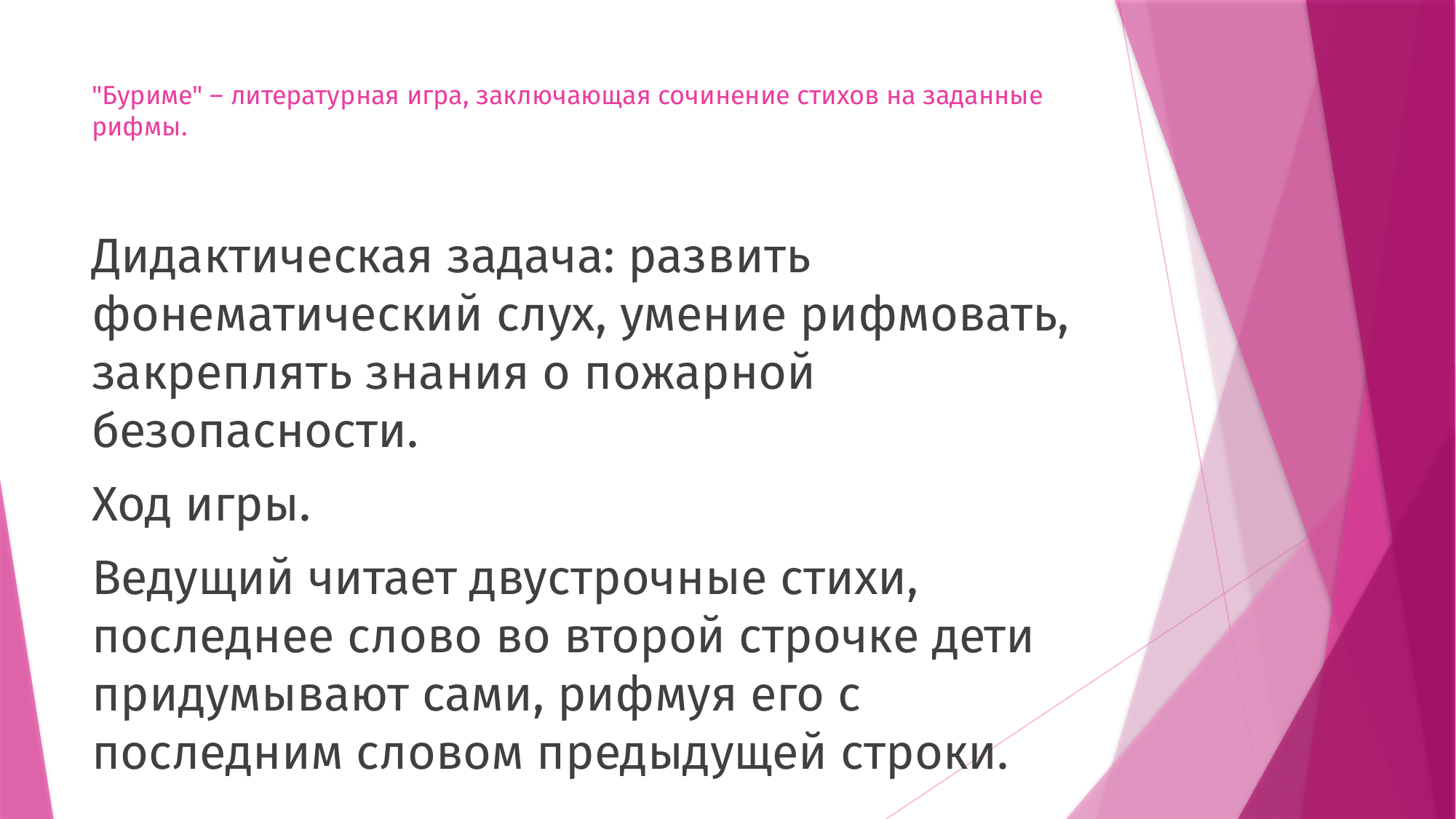

# "Буриме" – литературная игра, заключающая сочинение стихов на заданные рифмы.
Дидактическая задача: развить фонематический слух, умение рифмовать, закреплять знания о пожарной безопасности.
Ход игры.
Ведущий читает двустрочные стихи, последнее слово во второй строчке дети придумывают сами, рифмуя его с последним словом предыдущей строки.